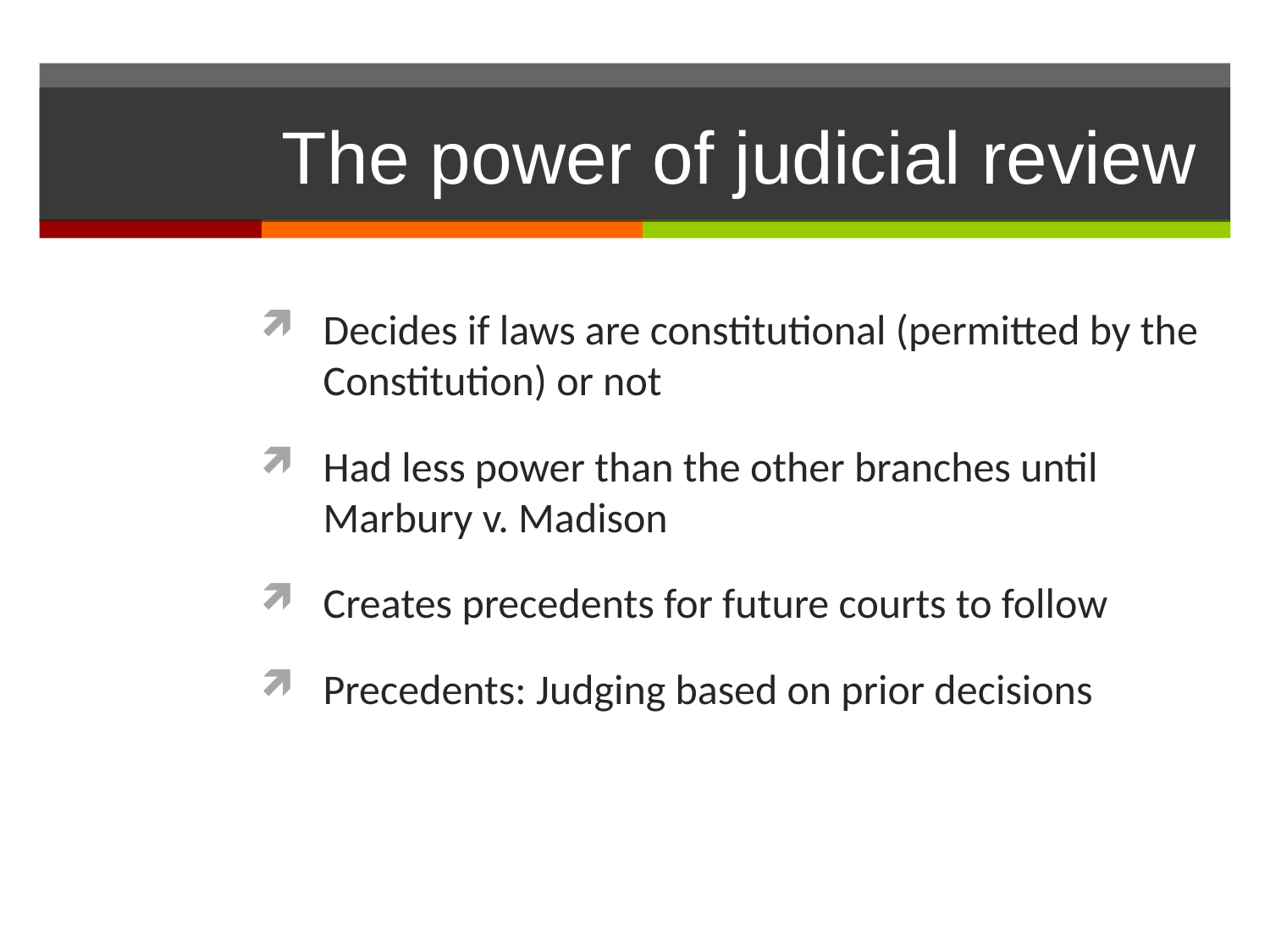

# The power of judicial review
Decides if laws are constitutional (permitted by the Constitution) or not
Had less power than the other branches until Marbury v. Madison
Creates precedents for future courts to follow
Precedents: Judging based on prior decisions